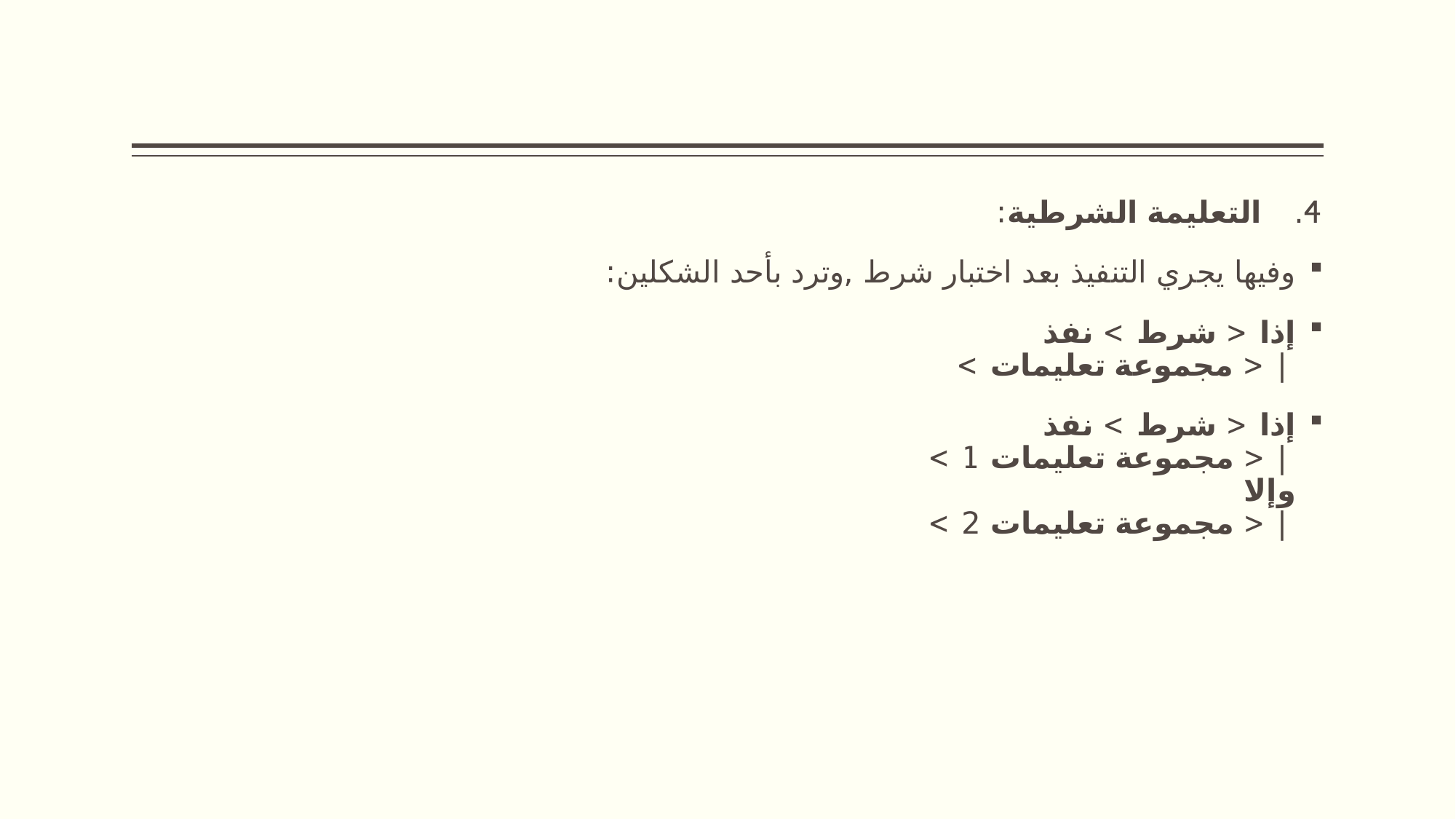

#
التعليمة الشرطية:
وفيها يجري التنفيذ بعد اختبار شرط ,وترد بأحد الشكلين:
إذا < شرط > نفذ
	| < مجموعة تعليمات >
إذا < شرط > نفذ
	| < مجموعة تعليمات 1 >
وإلا
	| < مجموعة تعليمات 2 >